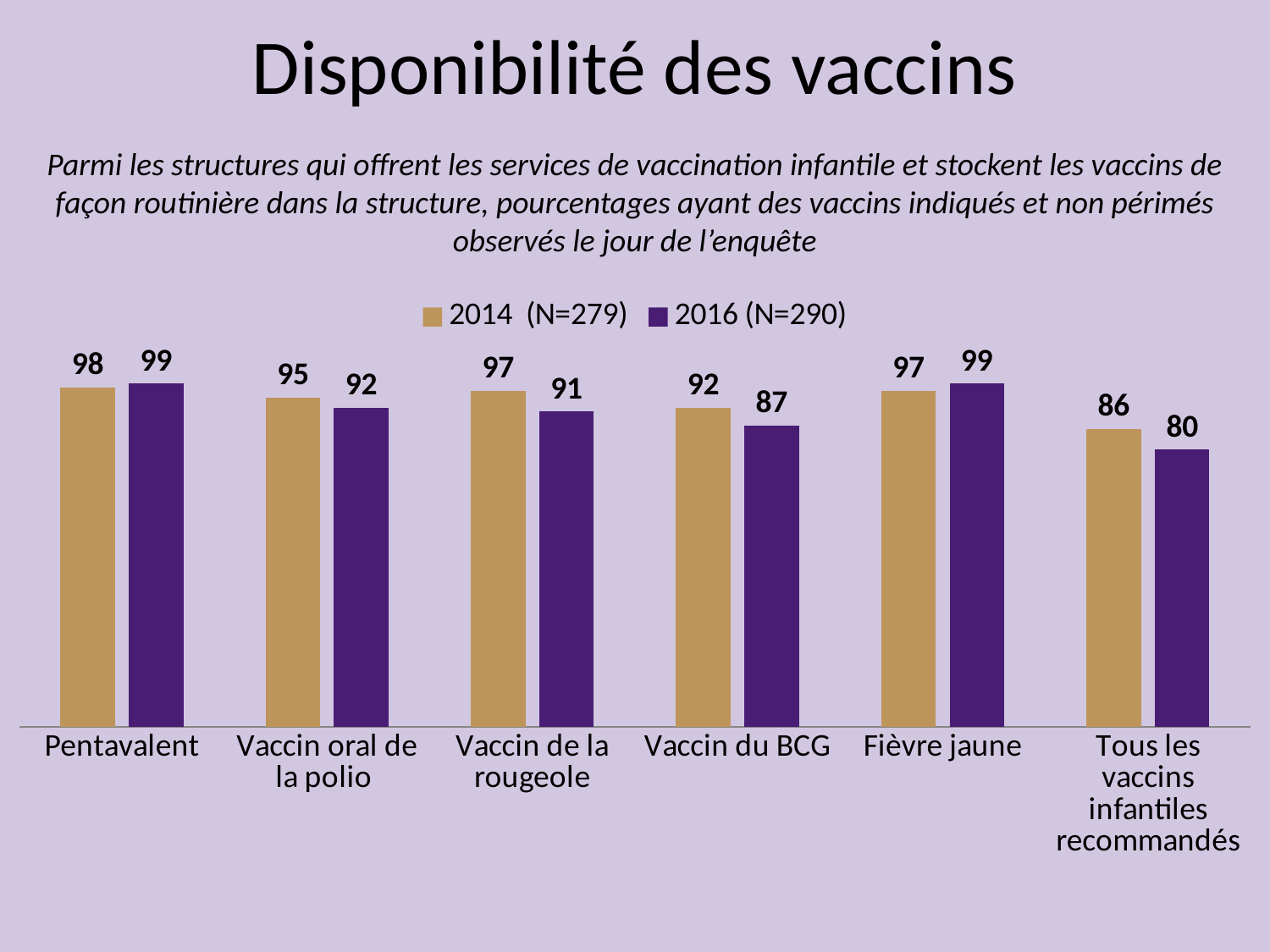

Disponibilité des vaccins
Parmi les structures qui offrent les services de vaccination infantile et stockent les vaccins de façon routinière dans la structure, pourcentages ayant des vaccins indiqués et non périmés observés le jour de l’enquête

### Chart

| Category | 2014  (N=279) | 2016 (N=290) |
|---|---|---|
| Pentavalent | 98.0 | 99.0 |
| Vaccin oral de la polio  | 95.0 | 92.0 |
| Vaccin de la rougeole | 97.0 | 91.0 |
| Vaccin du BCG | 92.0 | 87.0 |
| Fièvre jaune | 97.0 | 99.0 |
| Tous les
vaccins
infantiles recommandés | 86.0 | 80.0 |